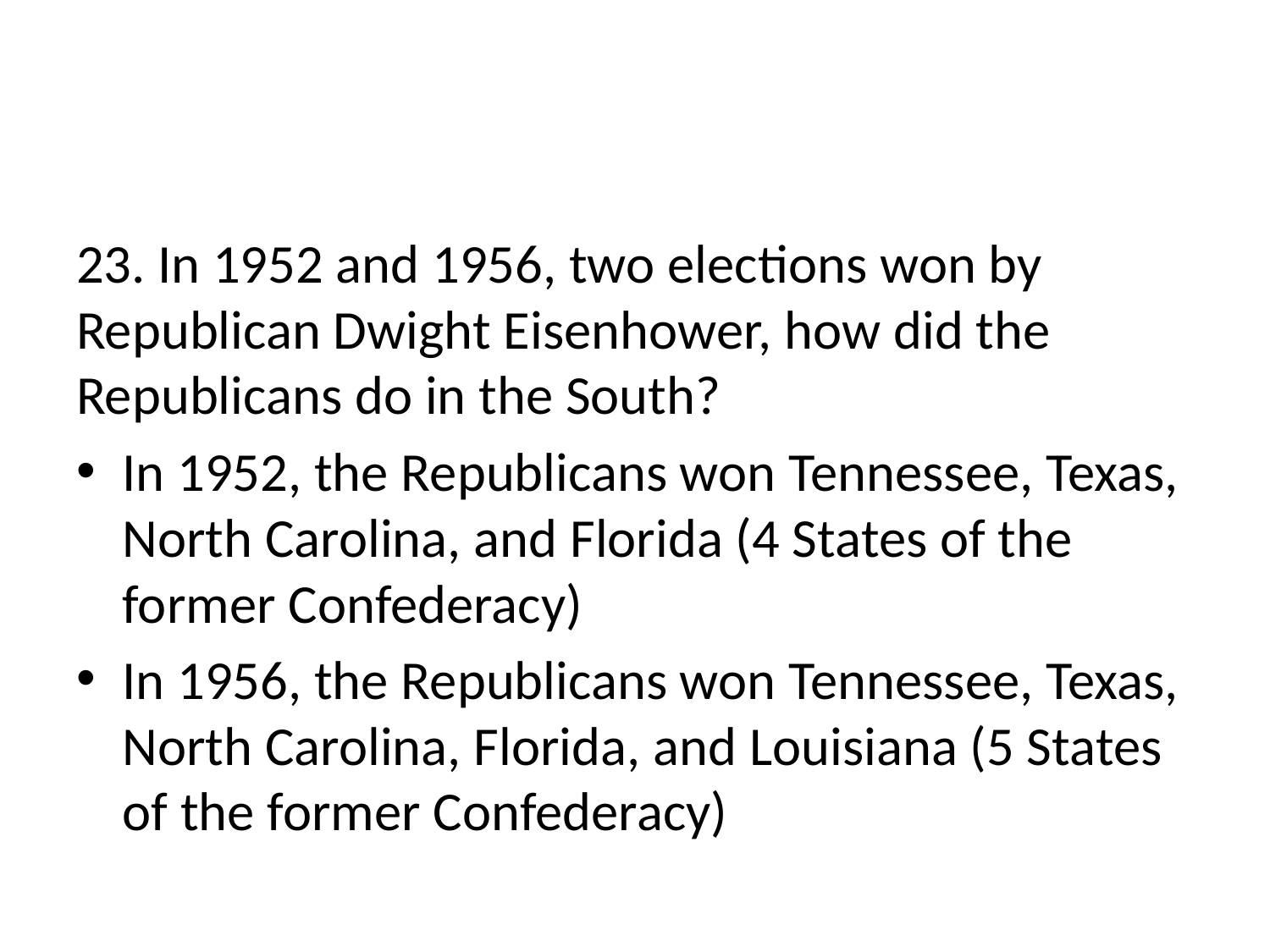

#
23. In 1952 and 1956, two elections won by Republican Dwight Eisenhower, how did the Republicans do in the South?
In 1952, the Republicans won Tennessee, Texas, North Carolina, and Florida (4 States of the former Confederacy)
In 1956, the Republicans won Tennessee, Texas, North Carolina, Florida, and Louisiana (5 States of the former Confederacy)